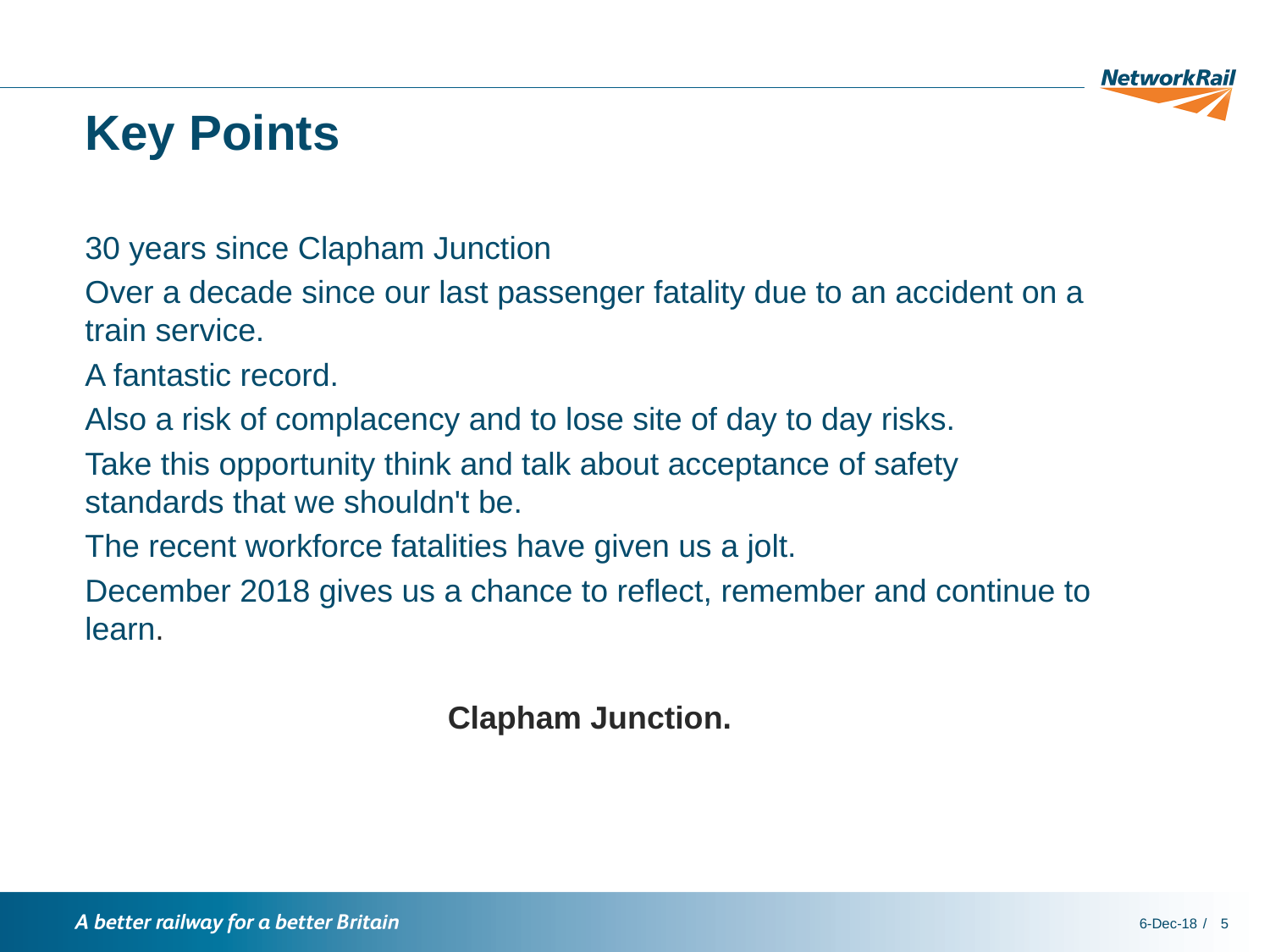

# Key Points
30 years since Clapham Junction
Over a decade since our last passenger fatality due to an accident on a train service.
A fantastic record.
Also a risk of complacency and to lose site of day to day risks.
Take this opportunity think and talk about acceptance of safety standards that we shouldn't be.
The recent workforce fatalities have given us a jolt.
December 2018 gives us a chance to reflect, remember and continue to learn.

Clapham Junction.

6-Dec-18
5